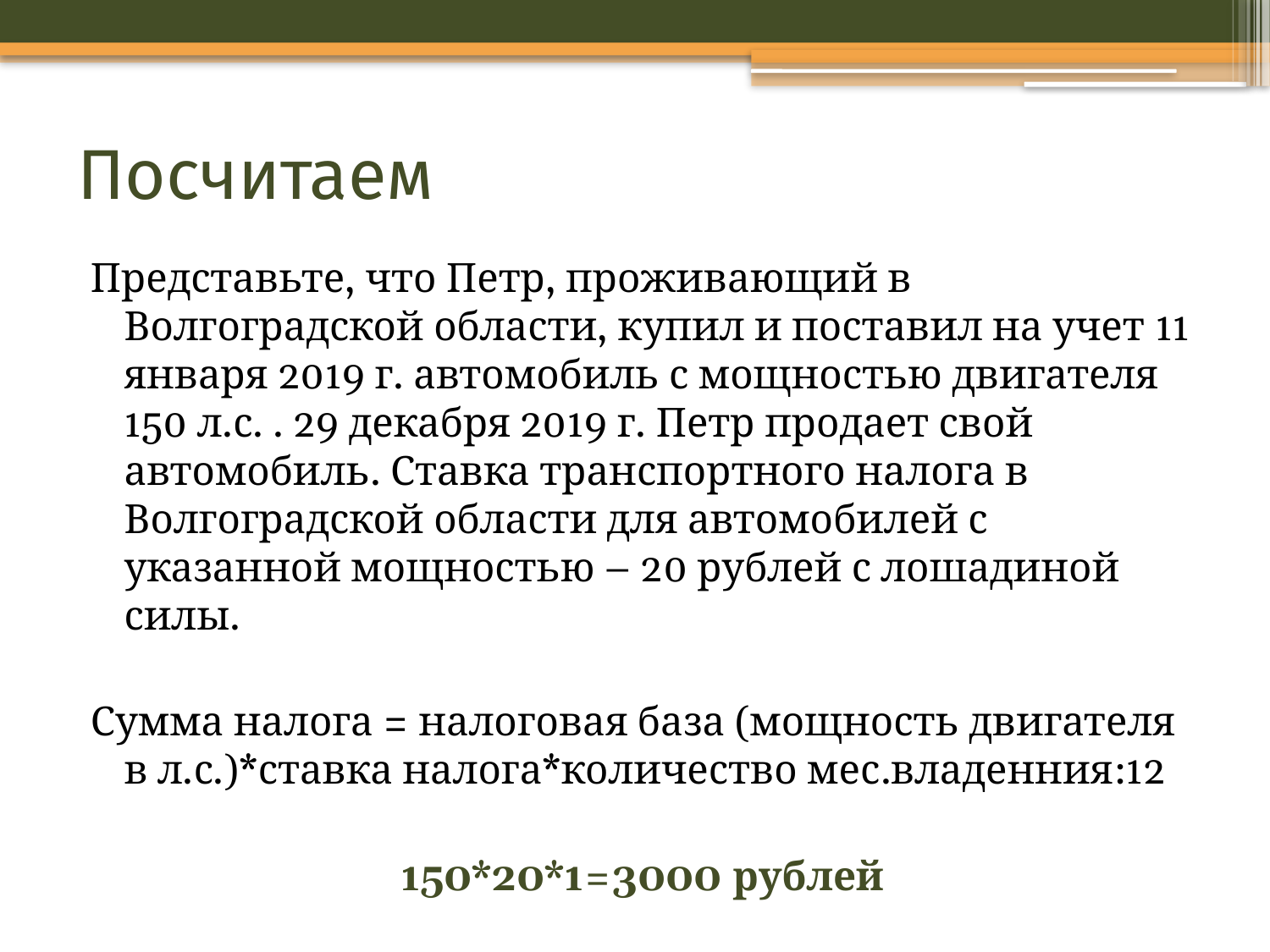

# Посчитаем
Представьте, что Петр, проживающий в Волгоградской области, купил и поставил на учет 11 января 2019 г. автомобиль с мощностью двигателя 150 л.с. . 29 декабря 2019 г. Петр продает свой автомобиль. Ставка транспортного налога в Волгоградской области для автомобилей с указанной мощностью – 20 рублей с лошадиной силы.

Сумма налога = налоговая база (мощность двигателя в л.с.)*ставка налога*количество мес.владенния:12

150*20*1=3000 рублей